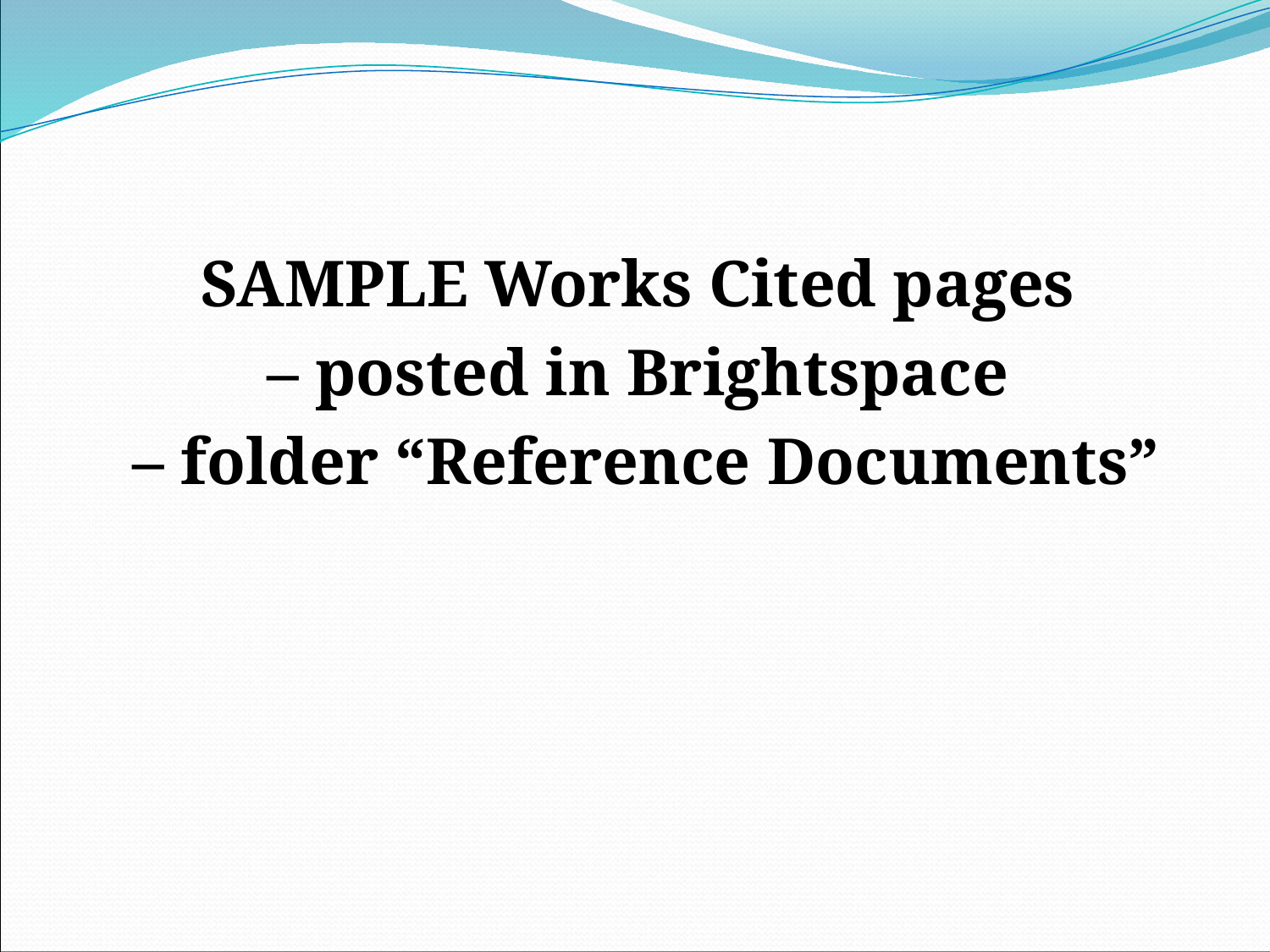

#

SAMPLE Works Cited pages
– posted in Brightspace
– folder “Reference Documents”